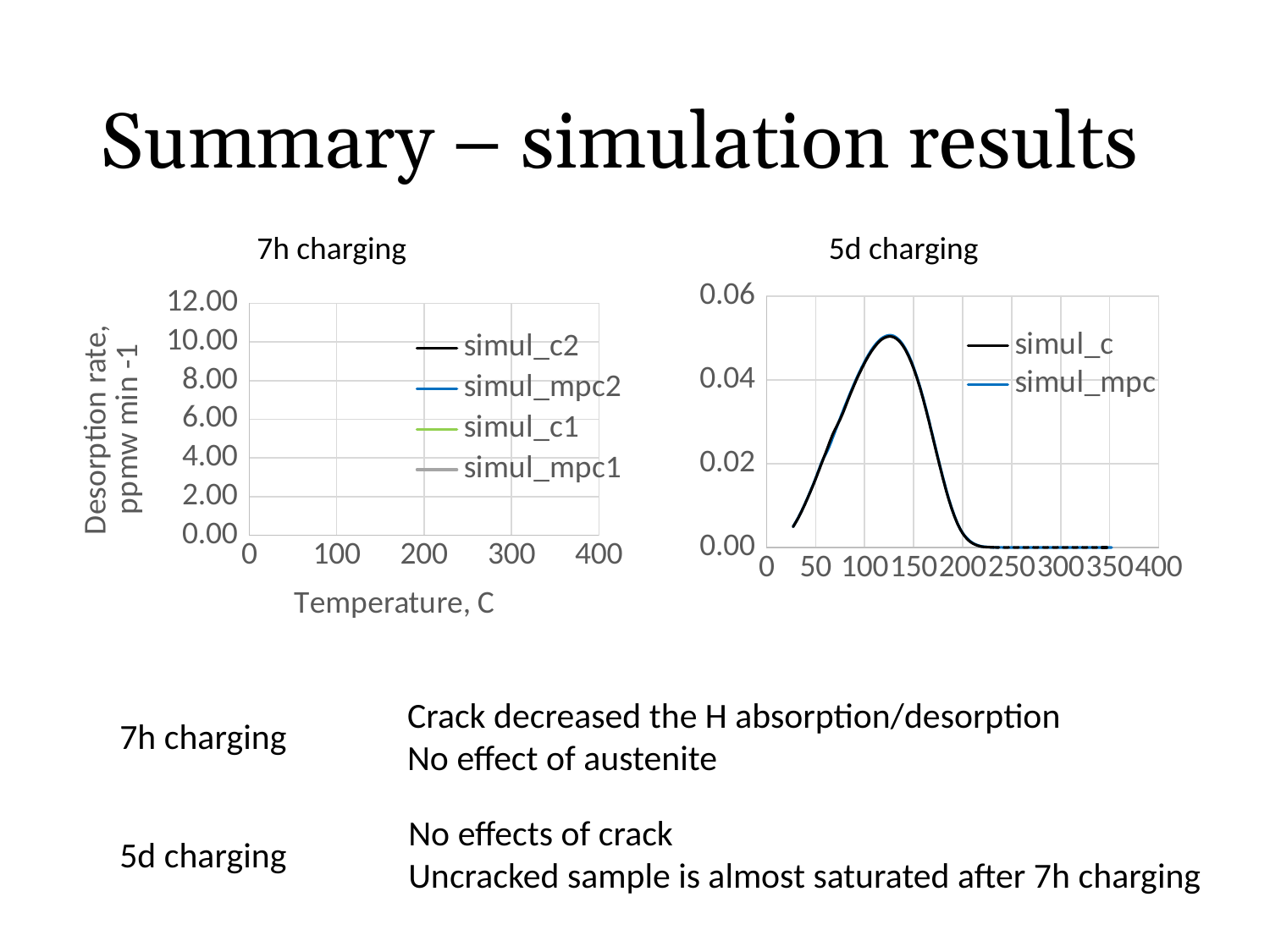

# Summary – simulation results
5d charging
7h charging

### Chart

| Category |  |  |
|---|---|---|

### Chart

| Category |  |  |  |  |
|---|---|---|---|---|
Crack decreased the H absorption/desorption
No effect of austenite
7h charging
No effects of crack
Uncracked sample is almost saturated after 7h charging
5d charging